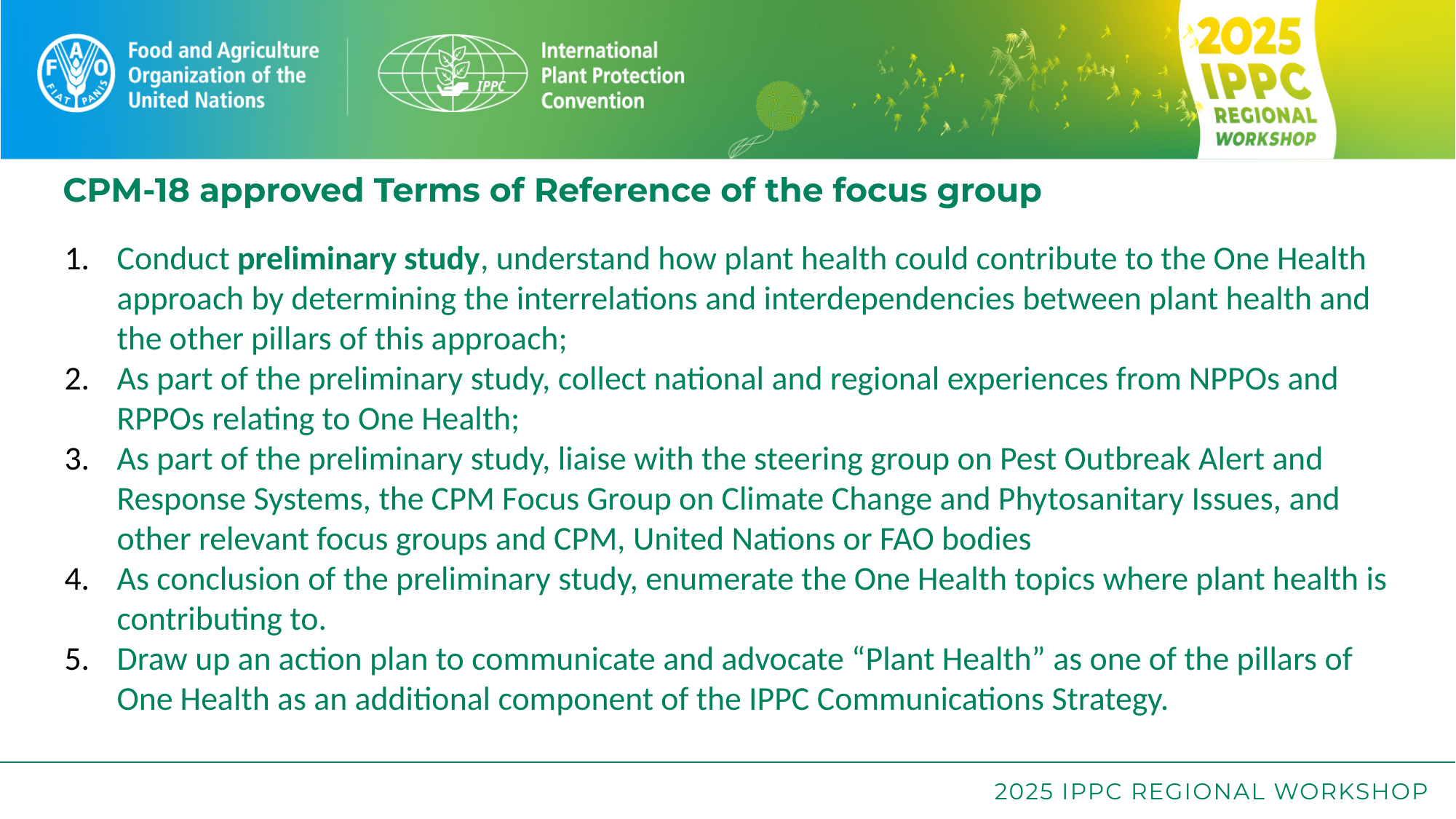

# CPM-18 approved Terms of Reference of the focus group
Conduct preliminary study, understand how plant health could contribute to the One Health approach by determining the interrelations and interdependencies between plant health and the other pillars of this approach;
As part of the preliminary study, collect national and regional experiences from NPPOs and RPPOs relating to One Health;
As part of the preliminary study, liaise with the steering group on Pest Outbreak Alert and Response Systems, the CPM Focus Group on Climate Change and Phytosanitary Issues, and other relevant focus groups and CPM, United Nations or FAO bodies
As conclusion of the preliminary study, enumerate the One Health topics where plant health is contributing to.
Draw up an action plan to communicate and advocate “Plant Health” as one of the pillars of One Health as an additional component of the IPPC Communications Strategy.